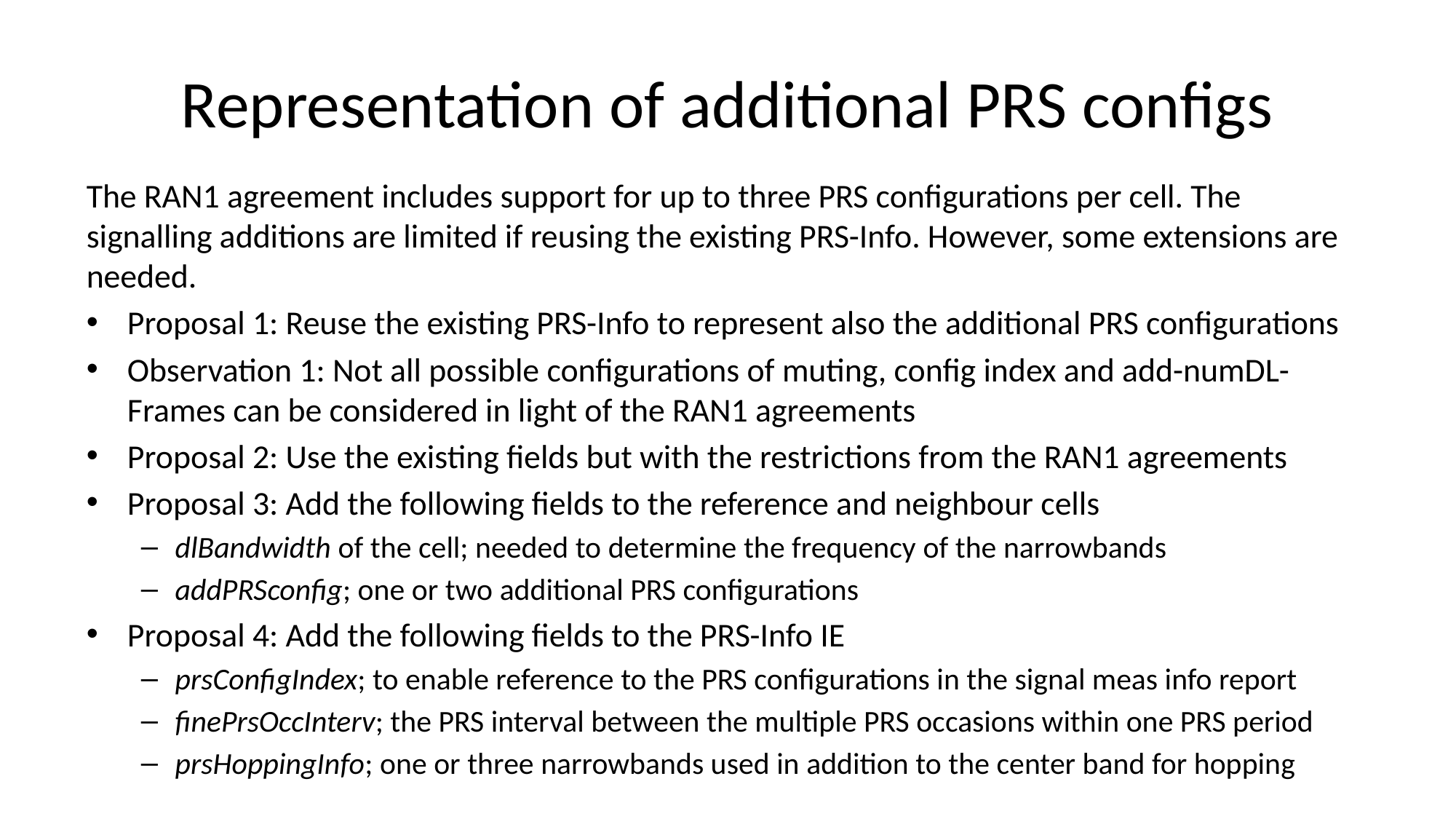

# Representation of additional PRS configs
The RAN1 agreement includes support for up to three PRS configurations per cell. The signalling additions are limited if reusing the existing PRS-Info. However, some extensions are needed.
Proposal 1: Reuse the existing PRS-Info to represent also the additional PRS configurations
Observation 1: Not all possible configurations of muting, config index and add-numDL-Frames can be considered in light of the RAN1 agreements
Proposal 2: Use the existing fields but with the restrictions from the RAN1 agreements
Proposal 3: Add the following fields to the reference and neighbour cells
dlBandwidth of the cell; needed to determine the frequency of the narrowbands
addPRSconfig; one or two additional PRS configurations
Proposal 4: Add the following fields to the PRS-Info IE
prsConfigIndex; to enable reference to the PRS configurations in the signal meas info report
finePrsOccInterv; the PRS interval between the multiple PRS occasions within one PRS period
prsHoppingInfo; one or three narrowbands used in addition to the center band for hopping